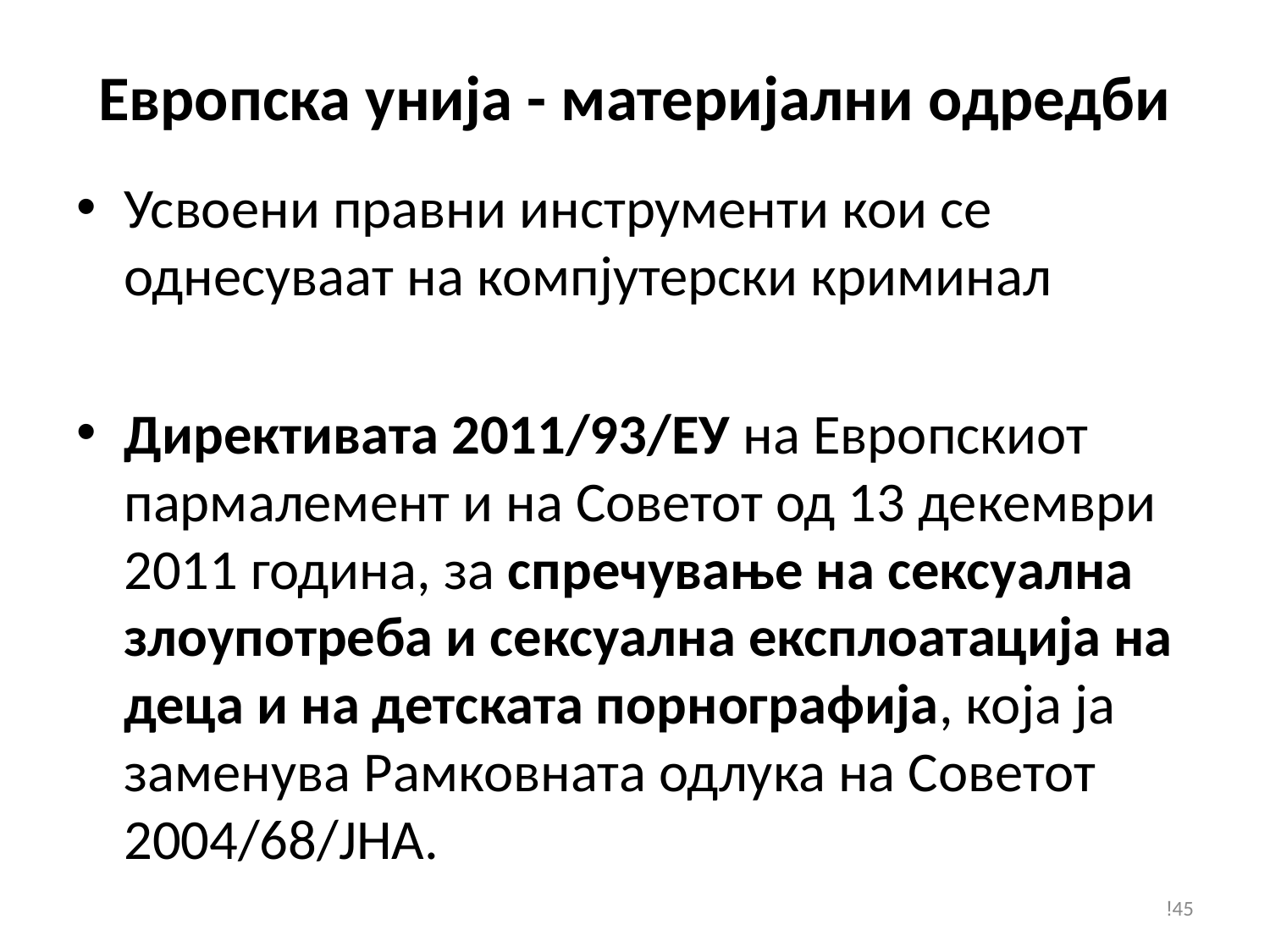

# Европска унија - материјални одредби
Усвоени правни инструменти кои се однесуваат на компјутерски криминал

Директивата 2011/93/EУ на Европскиот пармалемент и на Советот од 13 декември 2011 година, за спречување на сексуална злоупотреба и сексуална експлоатација на деца и на детската порнографија, која ја заменува Рамковната одлука на Советот 2004/68/JHA.
!45